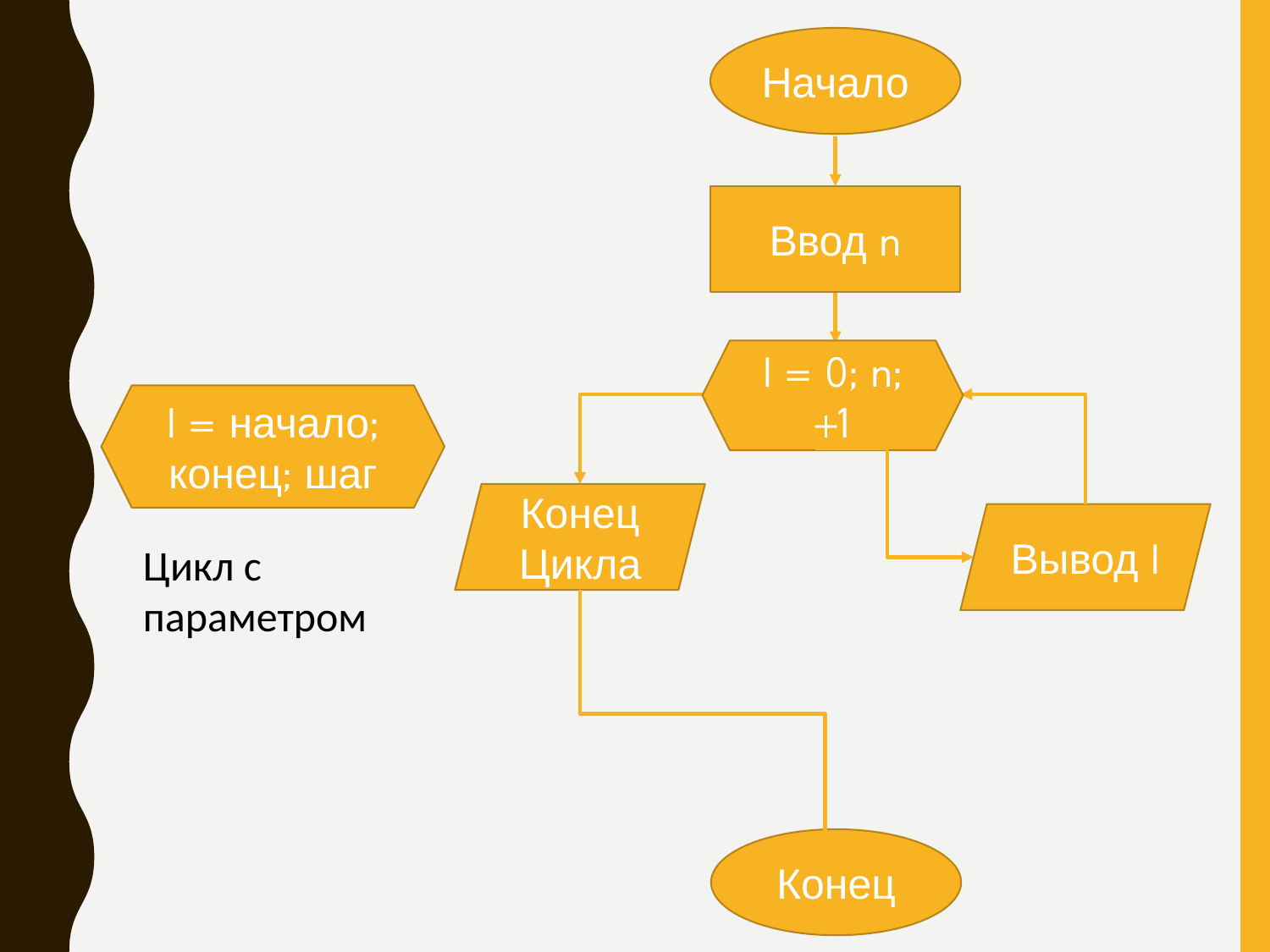

Начало
Ввод n
I = 0; n; +1
I = начало; конец; шаг
Конец Цикла
Вывод I
Цикл с параметром

Конец